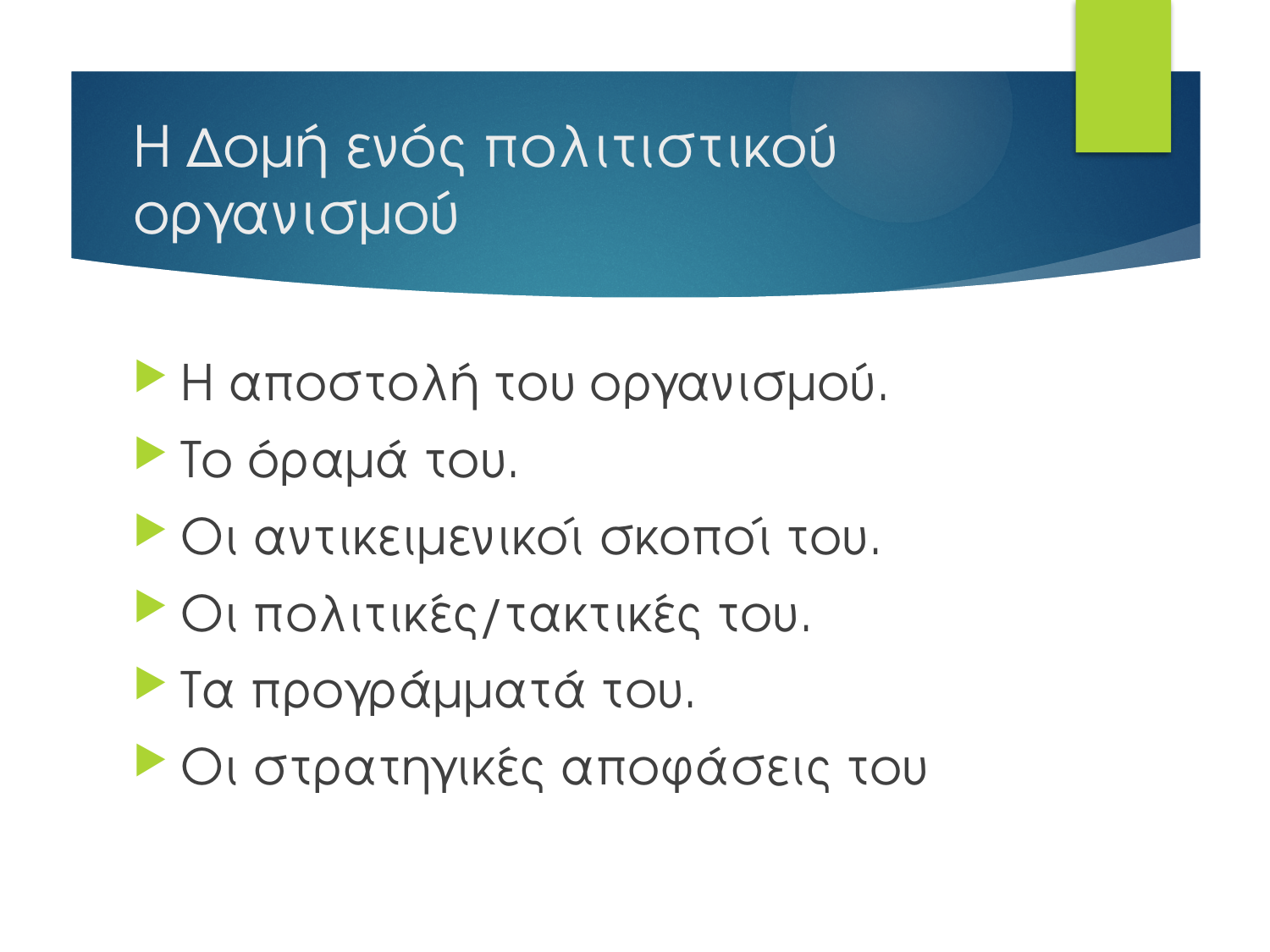

# Η Δομή ενός πολιτιστικού οργανισμού
Η αποστολή του οργανισμού.
Το όραμά του.
Οι αντικειμενικοί σκοποί του.
Οι πολιτικές/τακτικές του.
Τα προγράμματά του.
Οι στρατηγικές αποφάσεις του